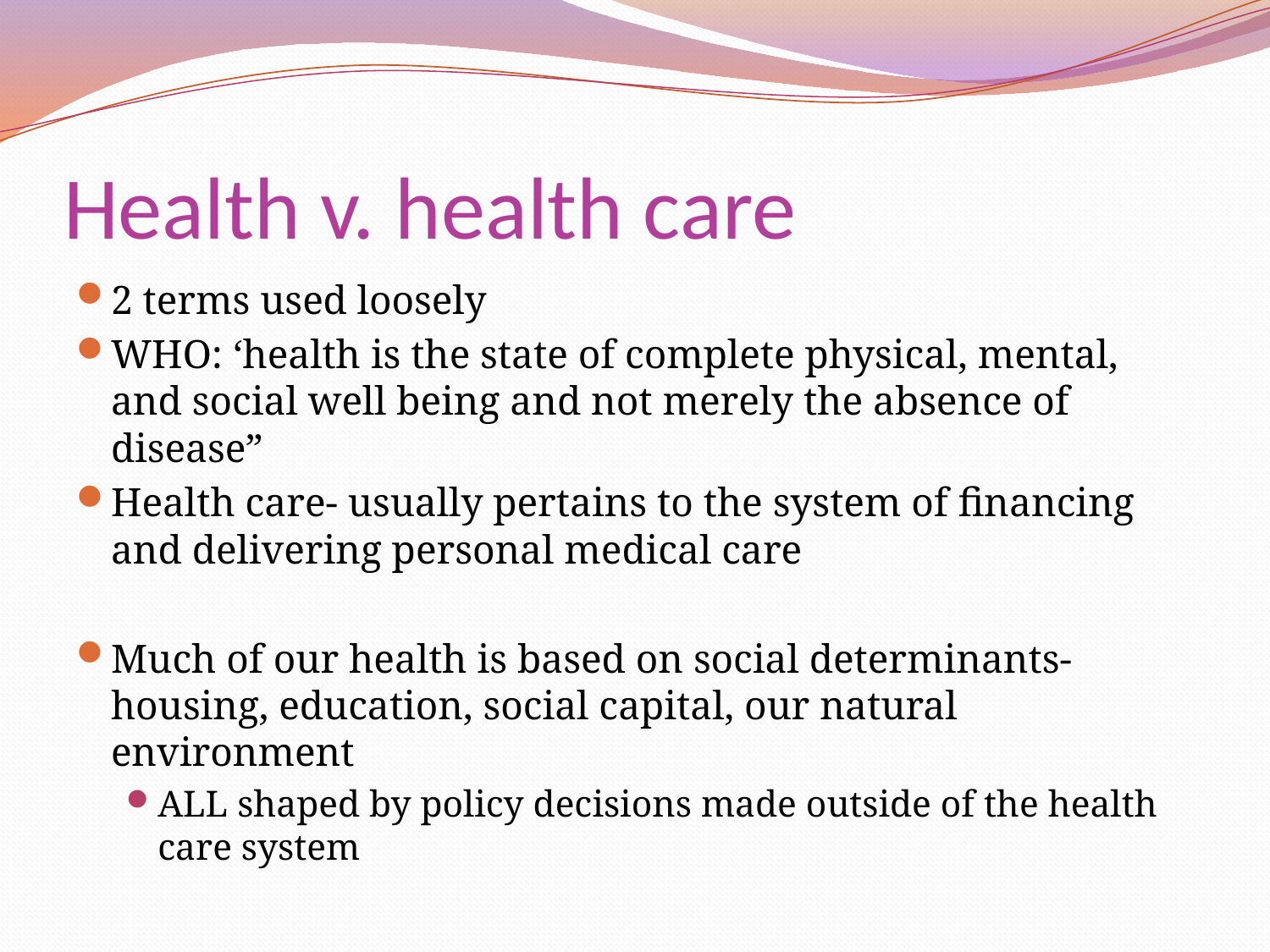

# Health v. health care
2 terms used loosely
WHO: ‘health is the state of complete physical, mental, and social well being and not merely the absence of disease”
Health care- usually pertains to the system of financing and delivering personal medical care

Much of our health is based on social determinants- housing, education, social capital, our natural environment
ALL shaped by policy decisions made outside of the health care system